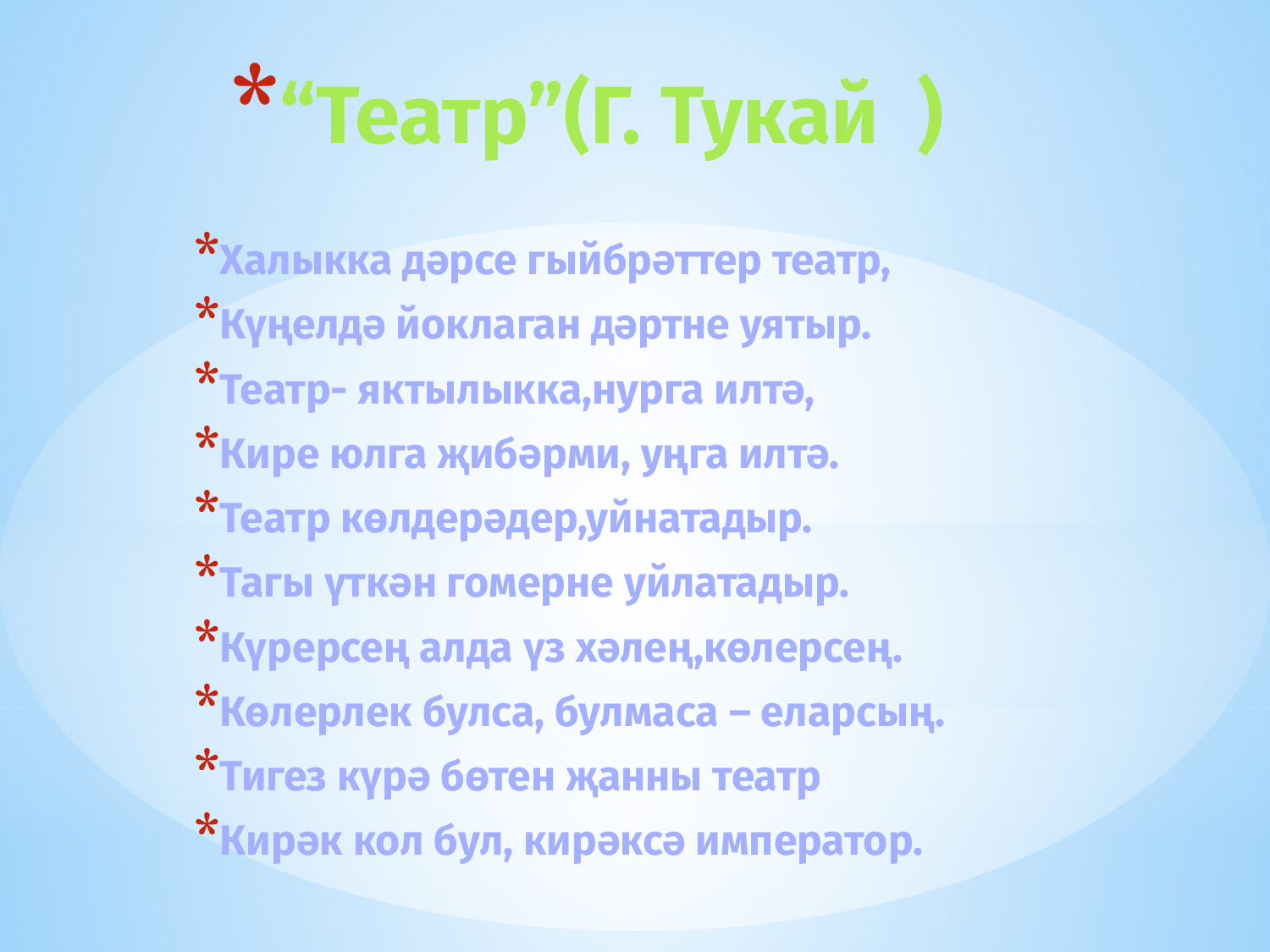

# “Театр”(Г. Тукай  )
Халыкка дәрсе гыйбрәттер театр,
Күңелдә йоклаган дәртне уятыр.
Театр- яктылыкка,нурга илтә,
Кире юлга җибәрми, уңга илтә.
Театр көлдерәдер,уйнатадыр.
Тагы үткән гомерне уйлатадыр.
Күрерсең алда үз хәлең,көлерсең.
Көлерлек булса, булмаса – еларсың.
Тигез күрә бөтен җанны театр
Кирәк кол бул, кирәксә император.